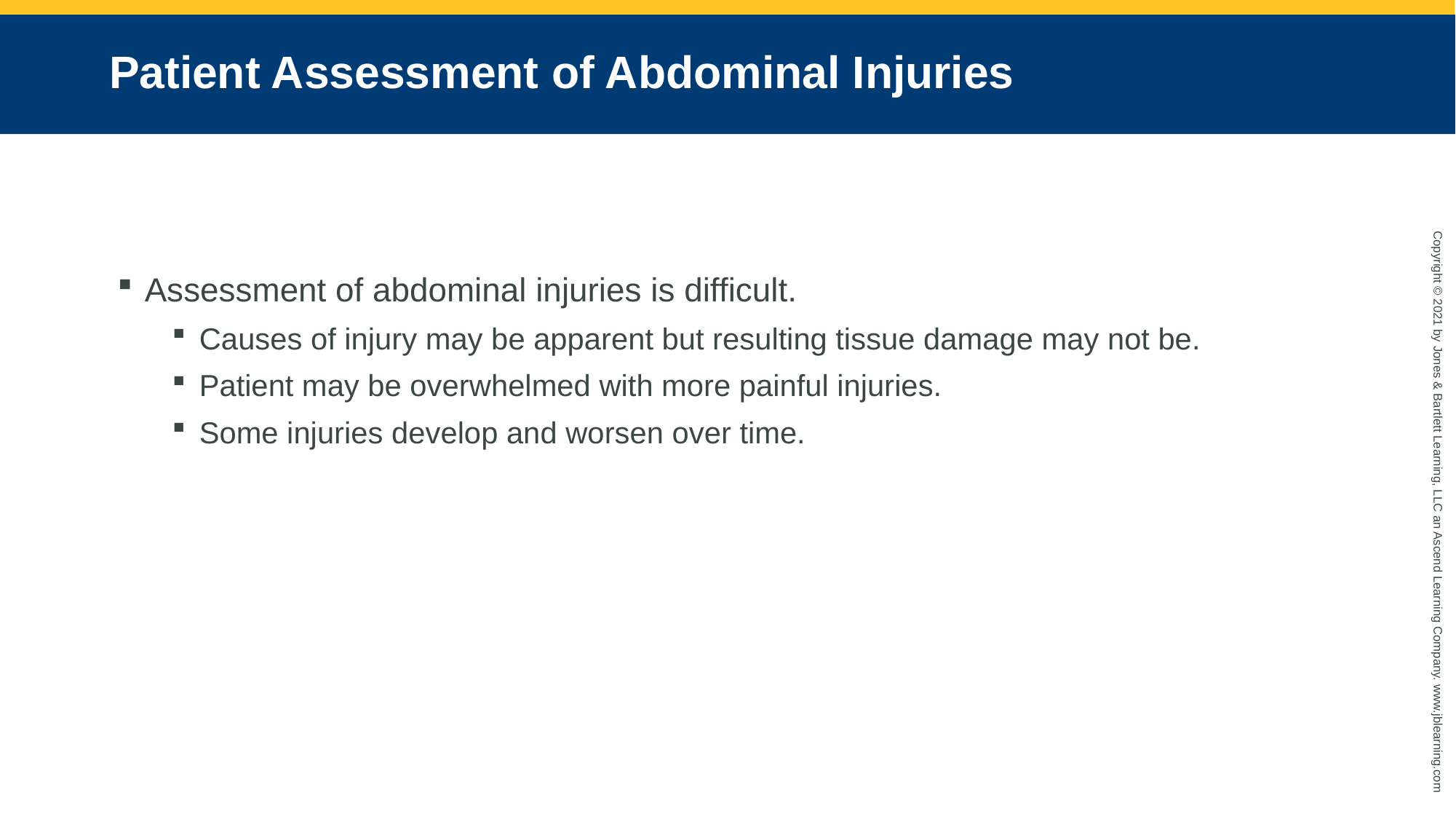

# Patient Assessment of Abdominal Injuries
Assessment of abdominal injuries is difficult.
Causes of injury may be apparent but resulting tissue damage may not be.
Patient may be overwhelmed with more painful injuries.
Some injuries develop and worsen over time.